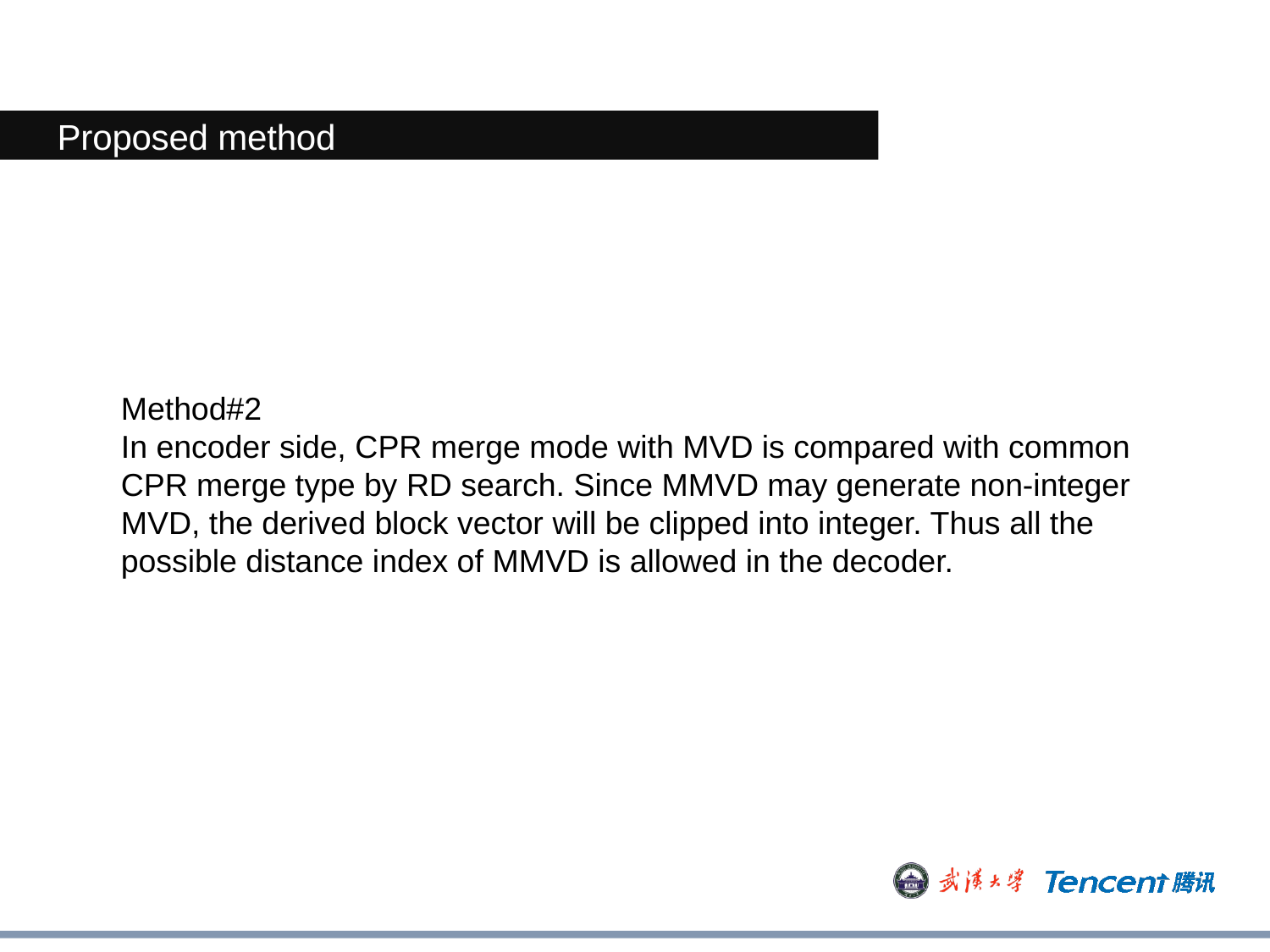

Proposed method

Method#2
In encoder side, CPR merge mode with MVD is compared with common CPR merge type by RD search. Since MMVD may generate non-integer MVD, the derived block vector will be clipped into integer. Thus all the possible distance index of MMVD is allowed in the decoder.